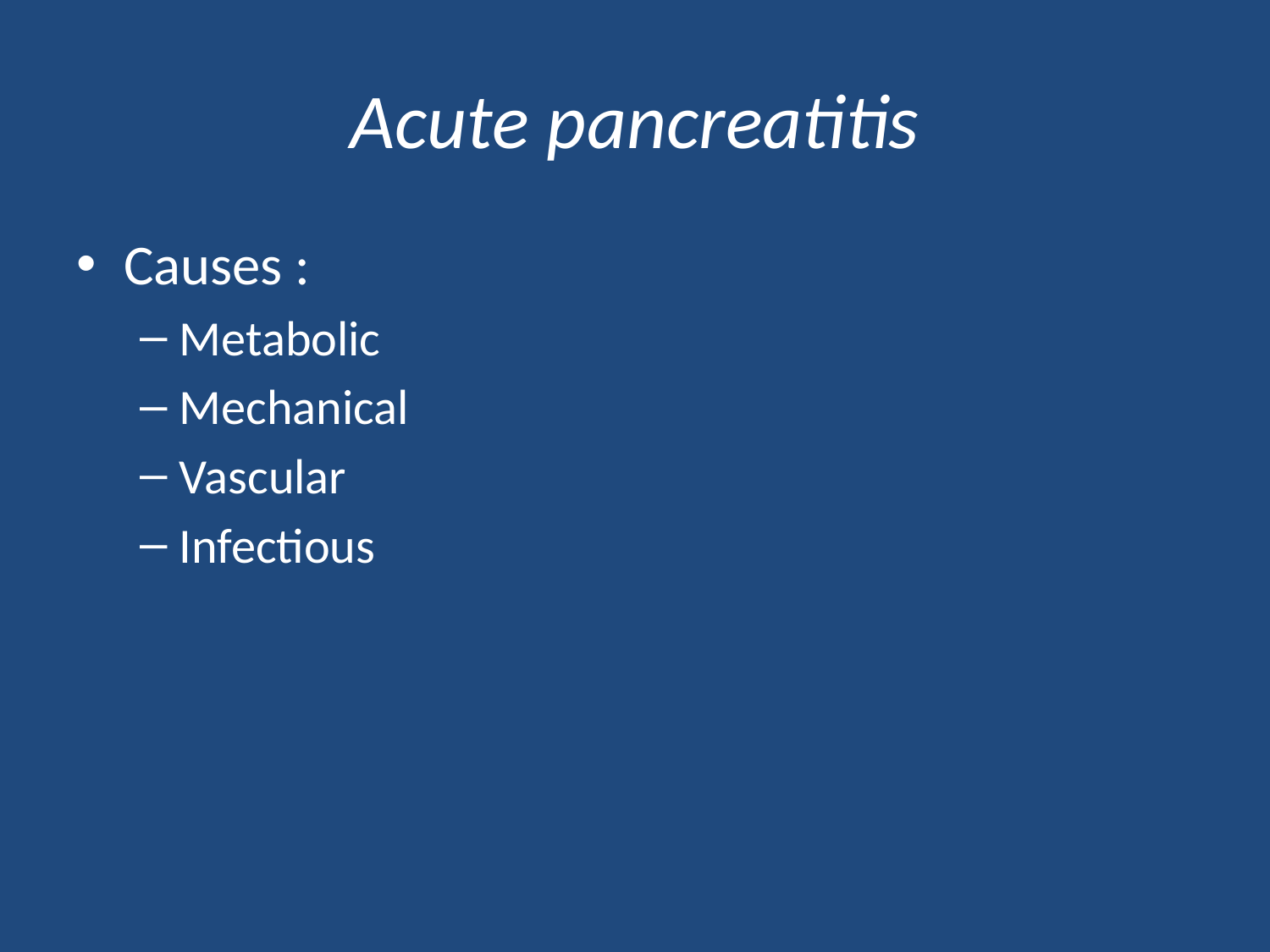

# Acute pancreatitis
Causes :
Metabolic
Mechanical
Vascular
Infectious